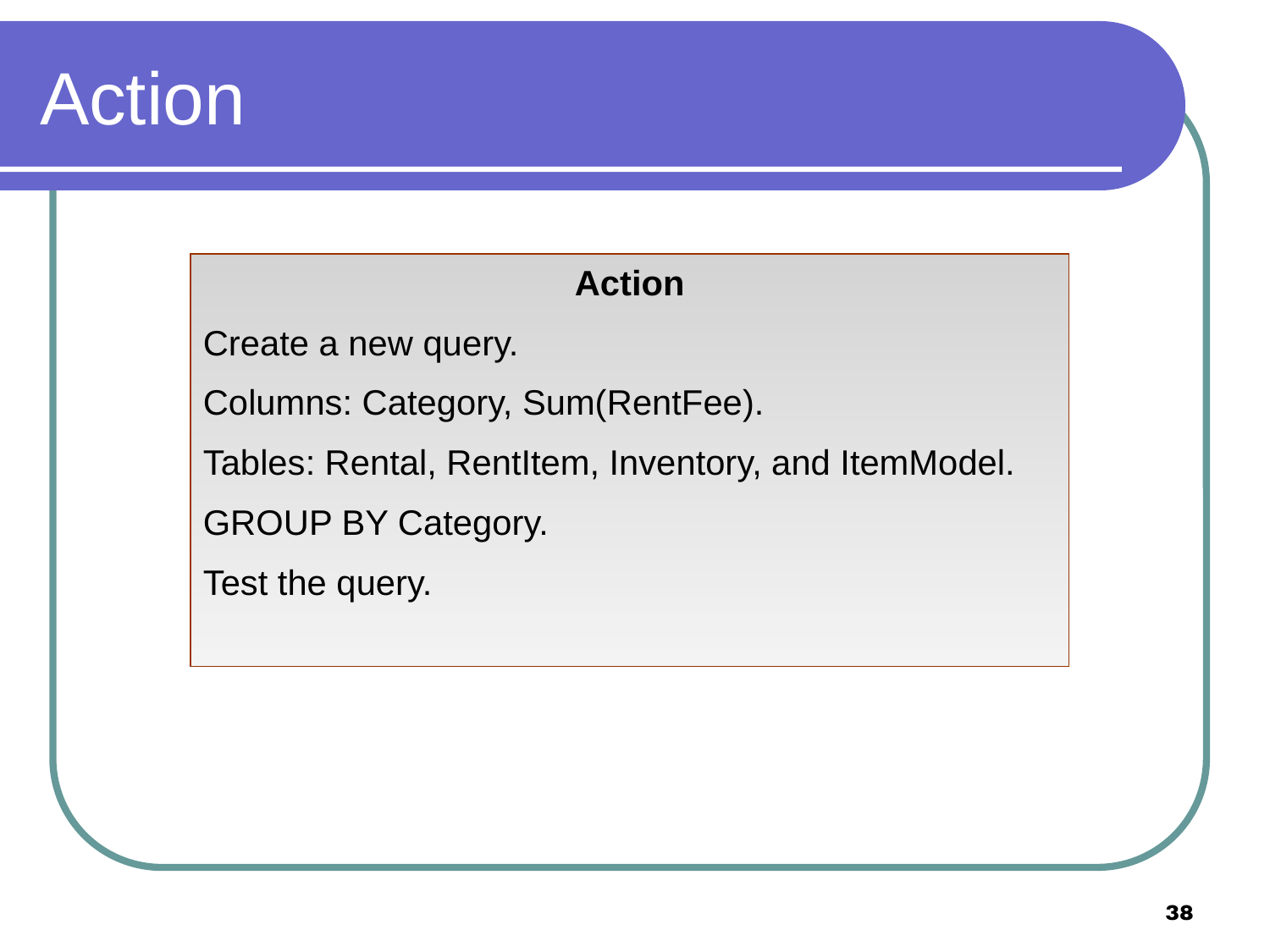

# Action
Action
Create a new query.
Columns: Category, Sum(RentFee).
Tables: Rental, RentItem, Inventory, and ItemModel.
GROUP BY Category.
Test the query.
38